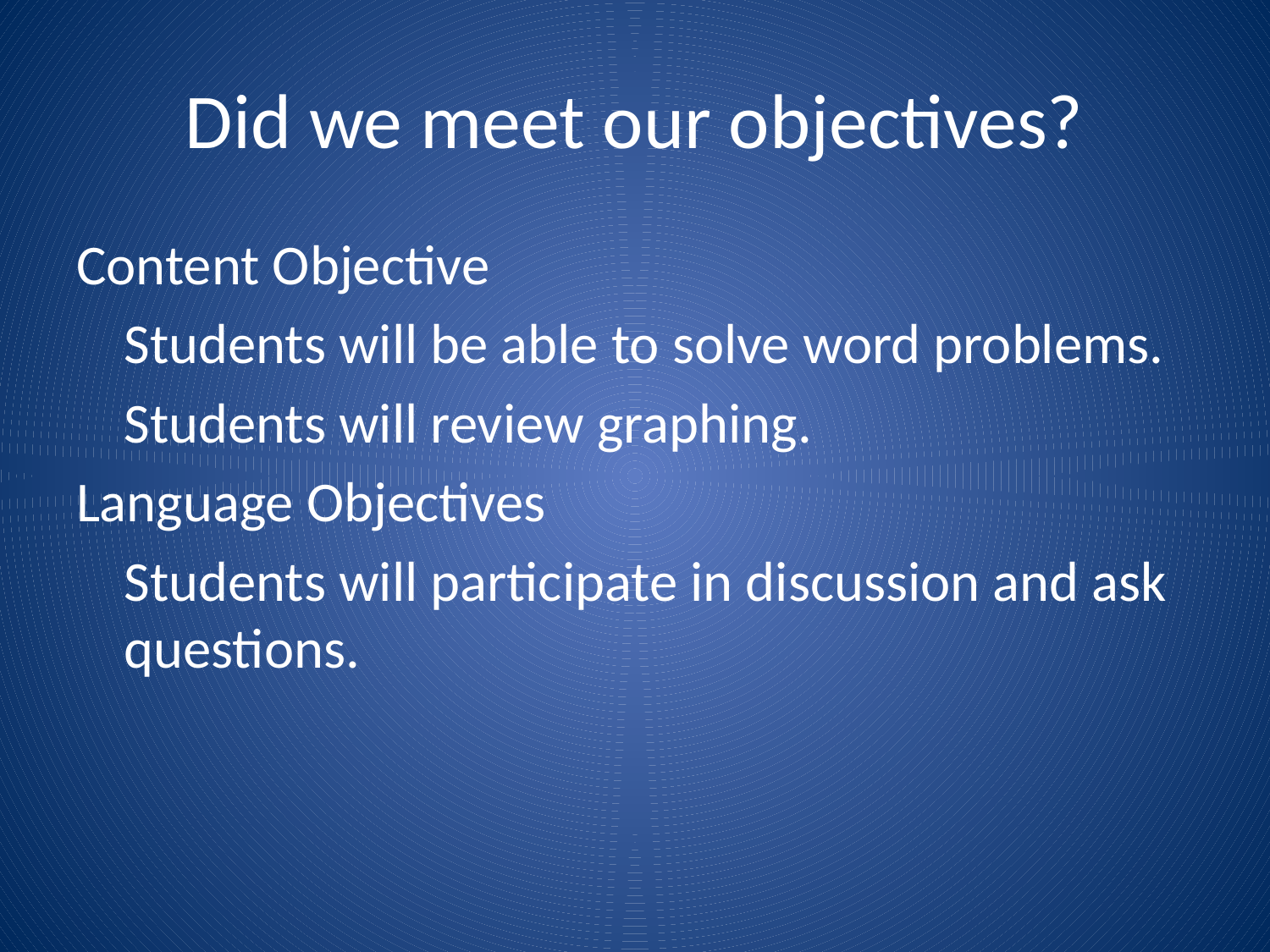

# Did we meet our objectives?
Content Objective
	Students will be able to solve word problems.
	Students will review graphing.
Language Objectives
	Students will participate in discussion and ask questions.